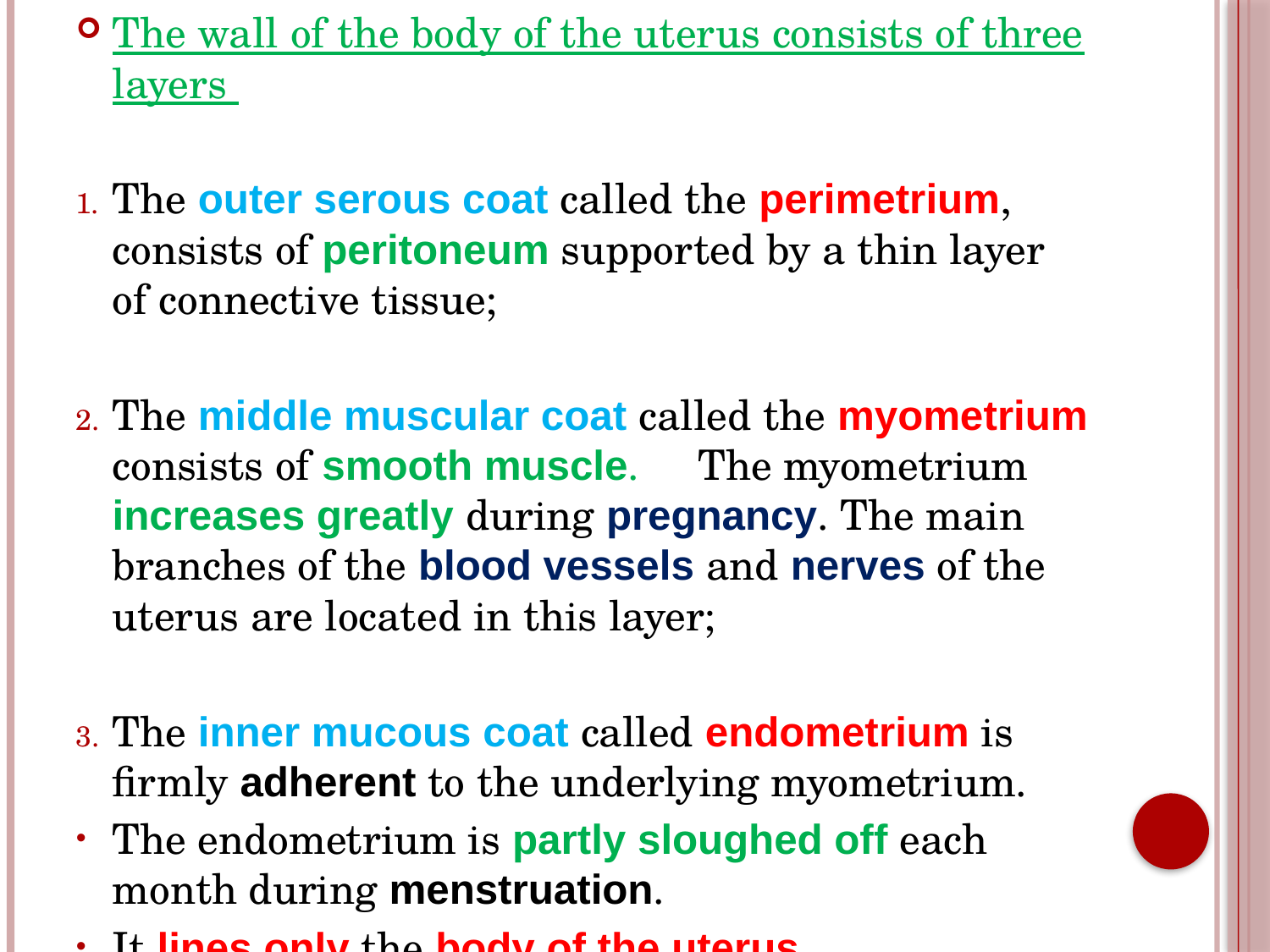

The wall of the body of the uterus consists of three layers

The outer serous coat called the perimetrium, consists of peritoneum supported by a thin layer of connective tissue;

The middle muscular coat called the myometrium consists of smooth muscle.     The myometrium increases greatly during pregnancy. The main branches of the blood vessels and nerves of the uterus are located in this layer;

The inner mucous coat called endometrium is firmly adherent to the underlying myometrium.
The endometrium is partly sloughed off each month during menstruation.
It lines only the body of the uterus